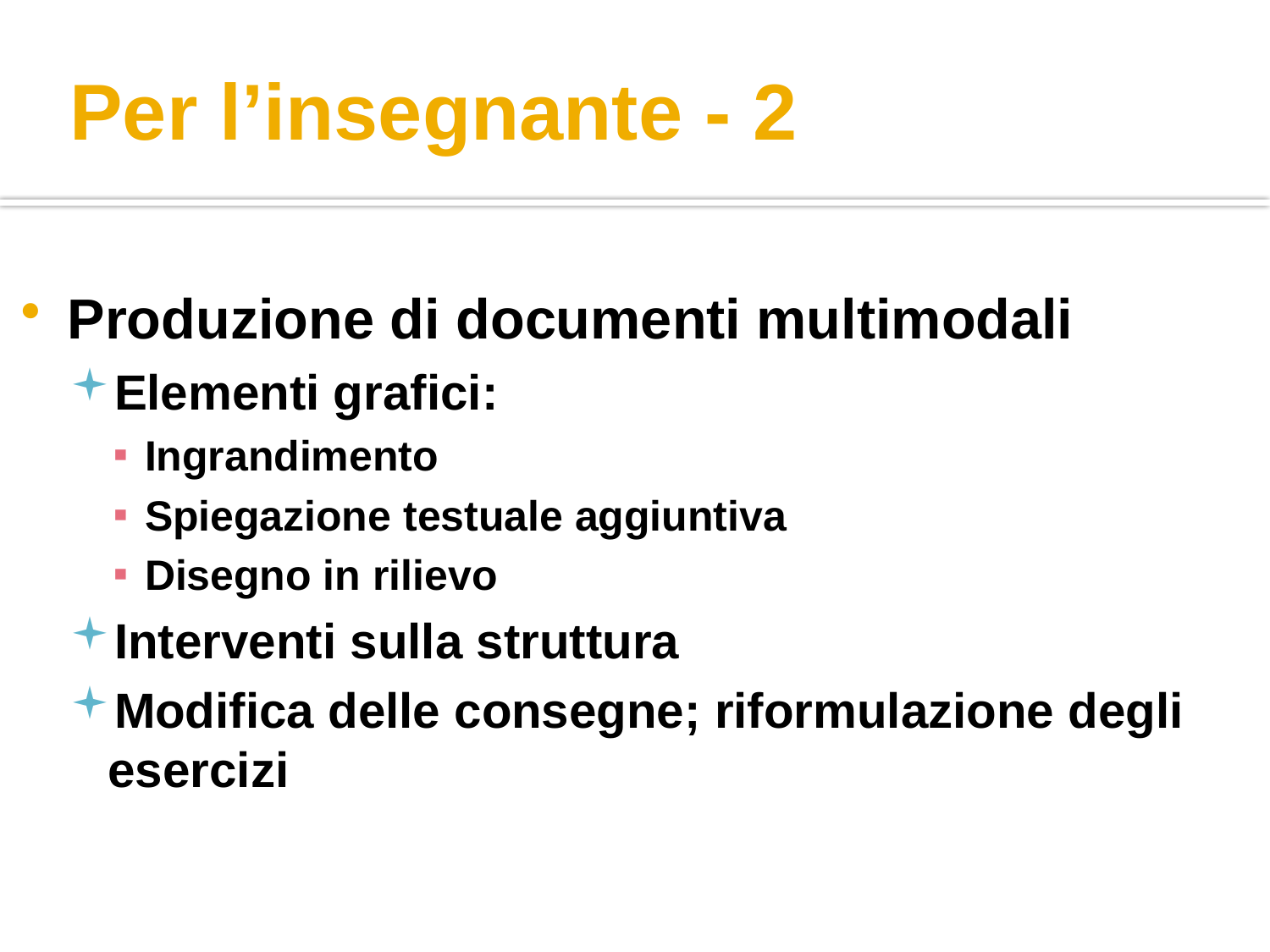

# Per l’insegnante - 2

Produzione di documenti multimodali
Elementi grafici:
Ingrandimento
Spiegazione testuale aggiuntiva
Disegno in rilievo
Interventi sulla struttura
Modifica delle consegne; riformulazione degli esercizi